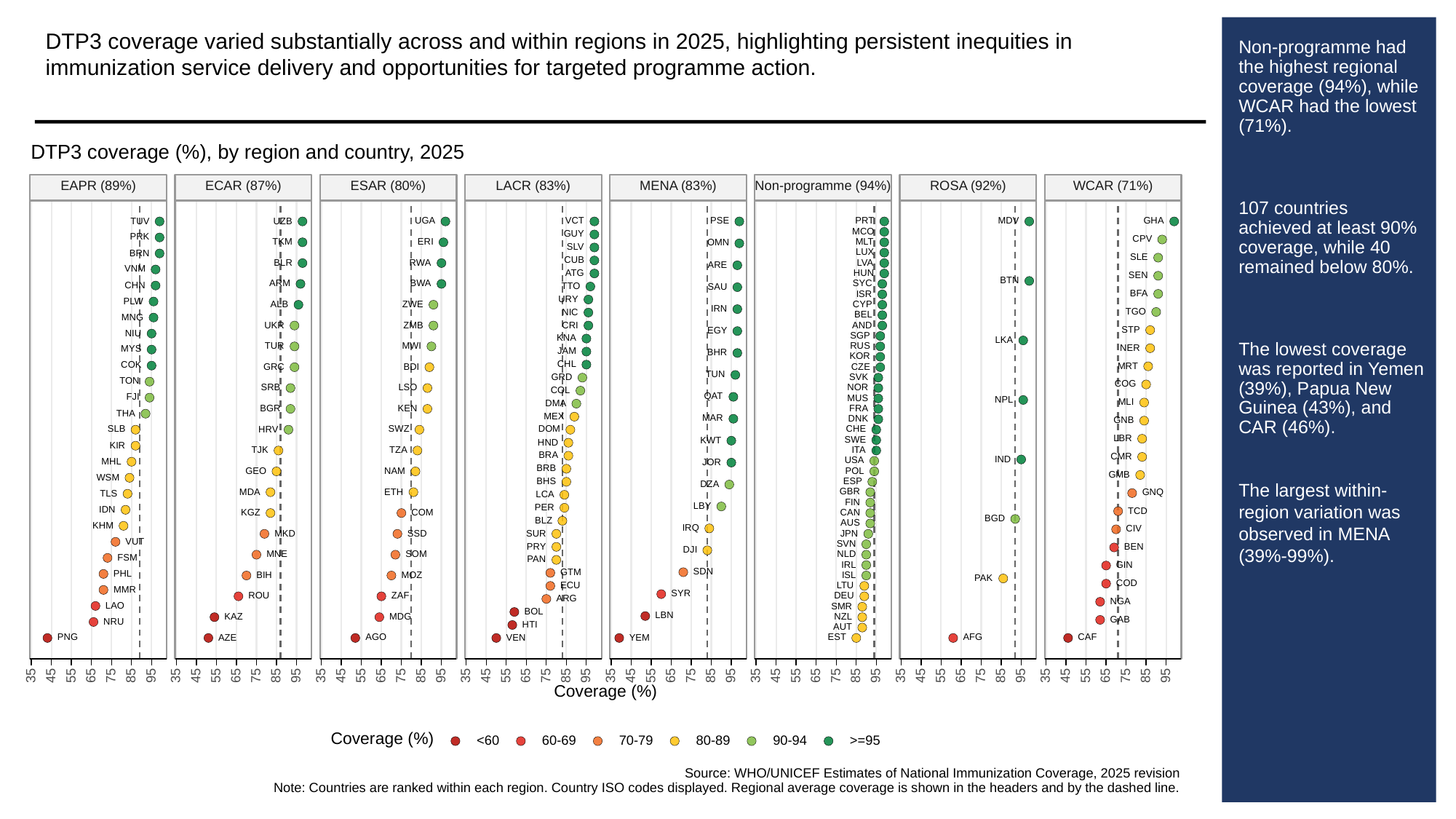

DTP3 coverage varied substantially across and within regions in 2025, highlighting persistent inequities in immunization service delivery and opportunities for targeted programme action.
# Non-programme had the highest regional coverage (94%), while WCAR had the lowest (71%).

107 countries achieved at least 90% coverage, while 40 remained below 80%.

The lowest coverage was reported in Yemen (39%), Papua New Guinea (43%), and CAR (46%).

The largest within-region variation was observed in MENA (39%-99%).

DTP3 coverage (%), by region and country, 2025

ROSA (92%)
EAPR (89%)
ECAR (87%)
ESAR (80%)
LACR (83%)
MENA (83%)
Non-programme (94%)
WCAR (71%)

UGA
VCT
PSE
GHA
TUV
UZB
PRT
MDV

MCO

GUY

PRK

CPV

TKM
ERI
MLT
OMN

SLV

LUX
BRN

SLE

CUB

BLR
RWA
LVA

ARE

VNM

ATG
HUN

SEN

BTN

SYC
ARM
BWA

CHN

TTO
SAU

BFA
ISR

URY

PLW

CYP
ALB
ZWE

IRN

TGO
NIC

BEL

MNG

CRI
UKR
ZMB
AND

STP

EGY

NIU

SGP

KNA

LKA

RUS
TUR
MWI

NER

MYS

JAM

BHR

KOR

CHL

COK

MRT
GRC
CZE
BDI

TUN

GRD
SVK

TON

COG

LSO
NOR
SRB

COL

QAT

FJI
MUS

NPL

MLI
DMA

BGR
KEN
FRA

THA

MEX

MAR
DNK

GNB

DOM
SLB
SWZ
CHE
HRV

LBR

SWE
KWT

HND

KIR

TJK
TZA
ITA

BRA
CMR

IND

USA

MHL
JOR

BRB

GEO
POL
NAM

GMB

WSM

BHS
ESP

DZA

GBR

MDA
ETH
GNQ

TLS

LCA

FIN

LBY

PER

IDN

TCD

COM
KGZ
CAN

BGD

BLZ

AUS

KHM

IRQ

CIV

SSD
SUR
JPN
MKD

VUT

SVN

PRY
BEN

DJI

SOM
MNE
NLD

FSM

PAN

IRL
GIN

SDN
GTM

PHL

MOZ
ISL
BIH

PAK

COD

ECU
LTU

MMR

SYR

ROU
DEU
ZAF

ARG

NGA

LAO
SMR

BOL

LBN
MDG
KAZ
NZL

GAB

NRU

HTI

AUT

AGO
PNG
EST
AFG
CAF
AZE
VEN
YEM

35
35
35
35
35
35
35
35
65
85
95
65
85
95
65
85
95
65
85
95
65
85
95
65
85
95
65
85
95
65
85
95
45
45
45
45
45
45
45
45
75
75
75
75
75
75
75
75
55
55
55
55
55
55
55
55
Coverage (%)
Coverage (%)
<60
60-69
70-79
80-89
90-94
>=95

Source: WHO/UNICEF Estimates of National Immunization Coverage, 2025 revision
Note: Countries are ranked within each region. Country ISO codes displayed. Regional average coverage is shown in the headers and by the dashed line.